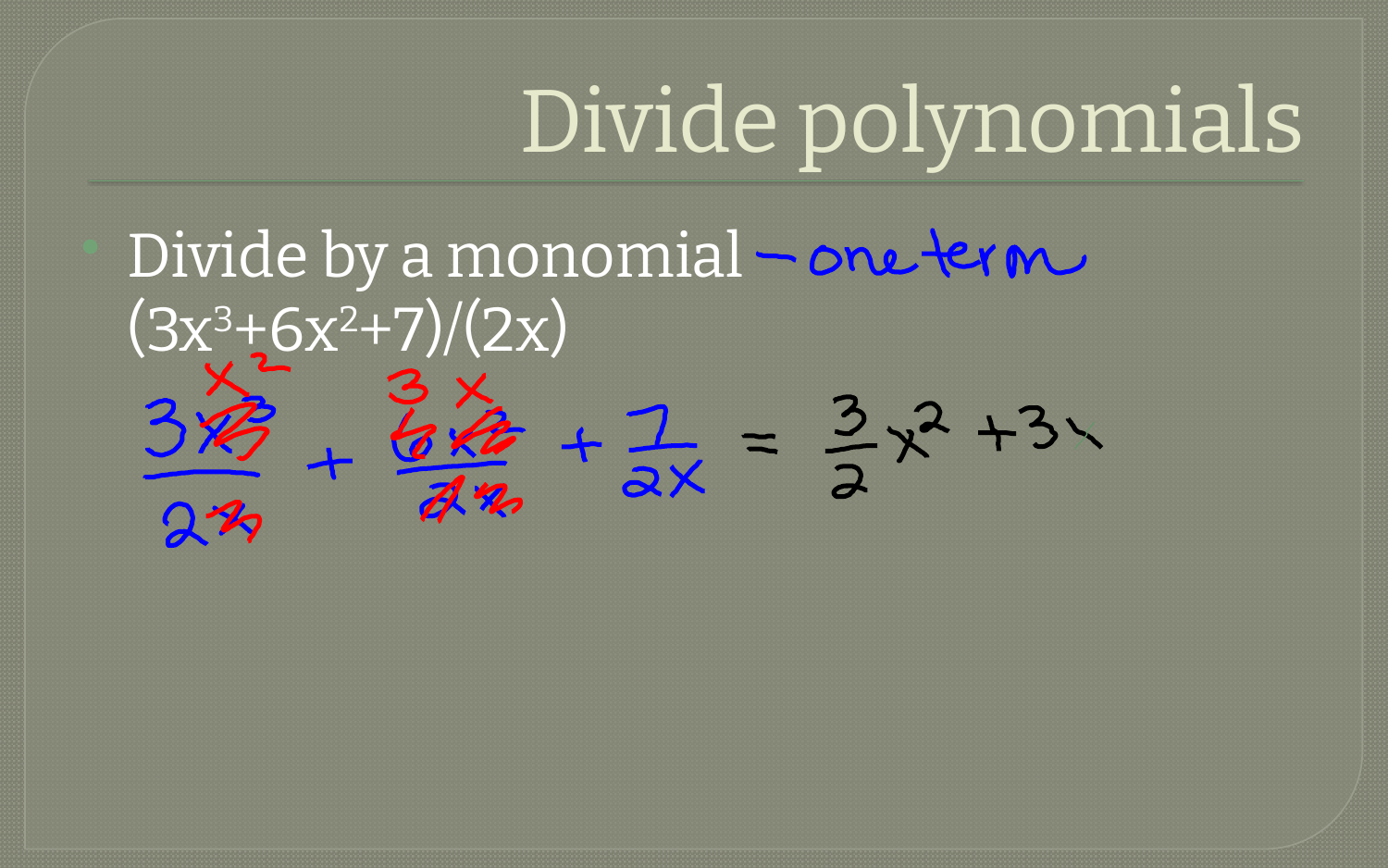

# Divide polynomials
Divide by a monomial
	(3x3+6x2+7)/(2x)